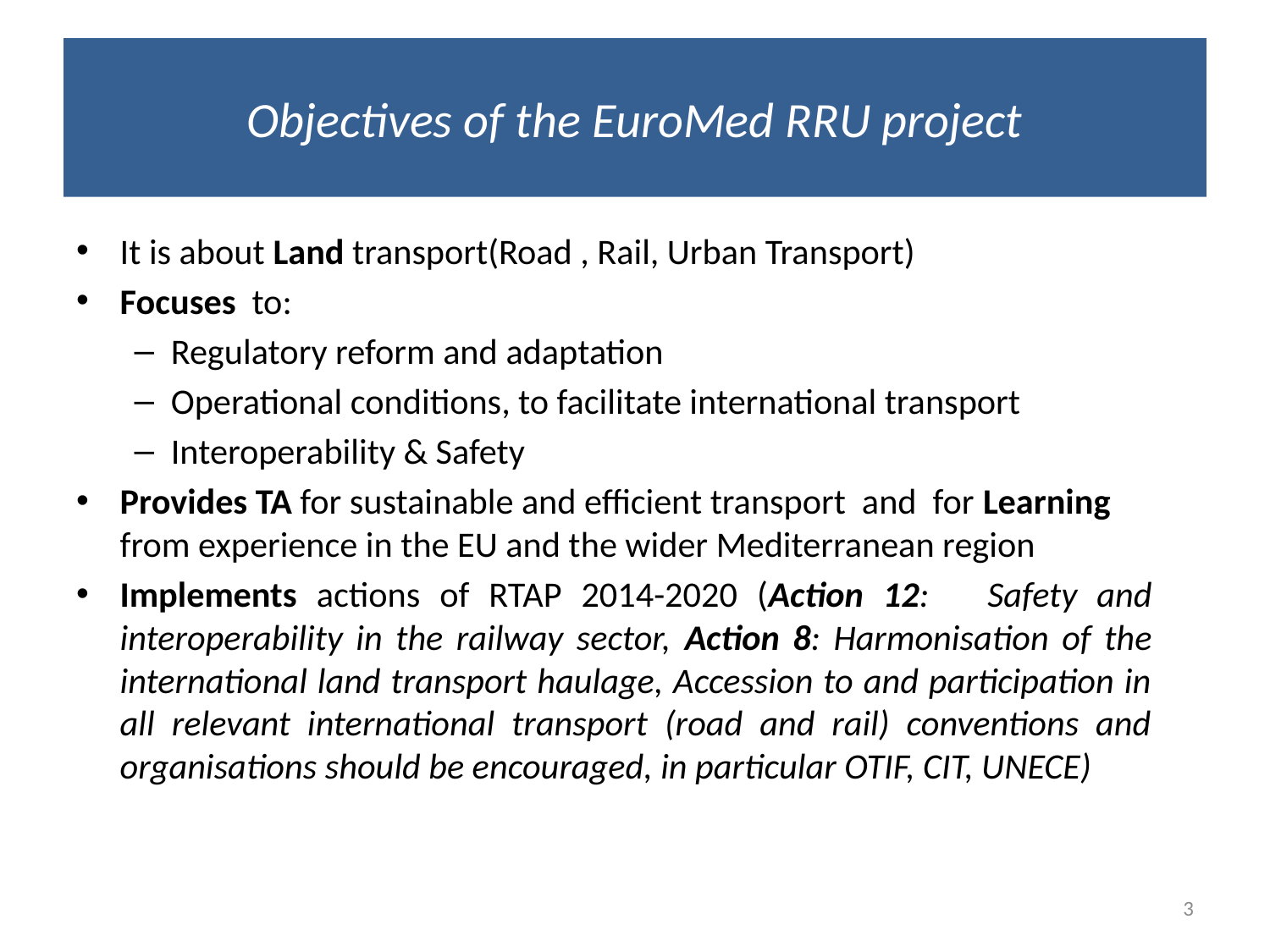

# Objectives of the EuroMed RRU project
It is about Land transport(Road , Rail, Urban Transport)
Focuses  to:
Regulatory reform and adaptation
Operational conditions, to facilitate international transport
Interoperability & Safety
Provides TA for sustainable and efficient transport  and  for Learning from experience in the EU and the wider Mediterranean region
Implements actions of RTAP 2014-2020 (Action 12:   Safety and interoperability in the railway sector, Action 8: Harmonisation of the international land transport haulage, Accession to and participation in all relevant international transport (road and rail) conventions and organisations should be encouraged, in particular OTIF, CIT, UNECE)
3